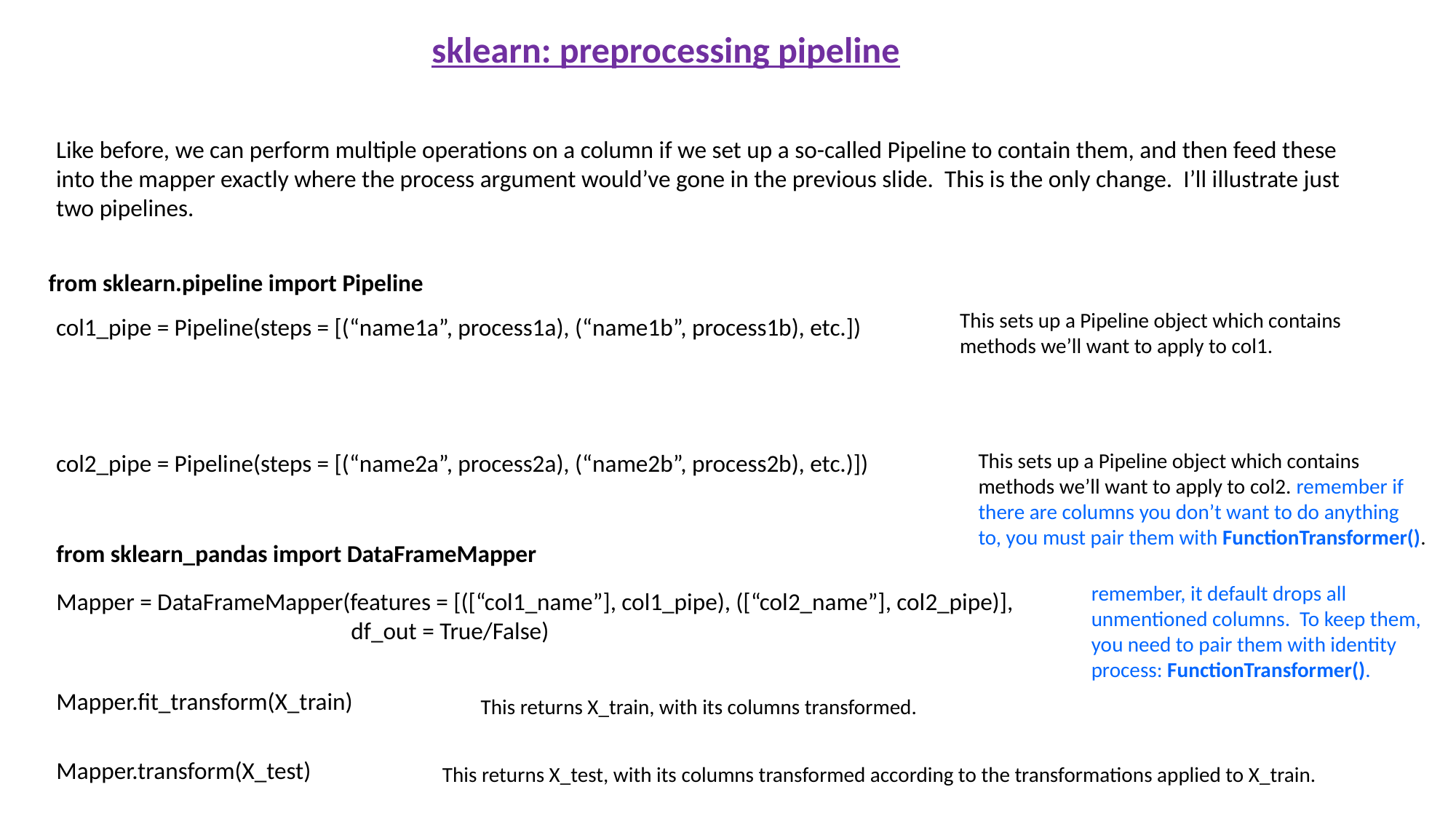

sklearn: preprocessing pipeline
Like before, we can perform multiple operations on a column if we set up a so-called Pipeline to contain them, and then feed these into the mapper exactly where the process argument would’ve gone in the previous slide.  This is the only change.  I’ll illustrate just two pipelines.
from sklearn.pipeline import Pipeline
This sets up a Pipeline object which contains methods we’ll want to apply to col1.
col1_pipe = Pipeline(steps = [(“name1a”, process1a), (“name1b”, process1b), etc.])
This sets up a Pipeline object which contains methods we’ll want to apply to col2. remember if there are columns you don’t want to do anything to, you must pair them with FunctionTransformer().

col2_pipe = Pipeline(steps = [(“name2a”, process2a), (“name2b”, process2b), etc.)])
from sklearn_pandas import DataFrameMapper
remember, it default drops all unmentioned columns.  To keep them, you need to pair them with identity process: FunctionTransformer().
Mapper = DataFrameMapper(features = [([“col1_name”], col1_pipe), ([“col2_name”], col2_pipe)],
                                                      df_out = True/False)
Mapper.fit_transform(X_train)
This returns X_train, with its columns transformed.
Mapper.transform(X_test)
This returns X_test, with its columns transformed according to the transformations applied to X_train.